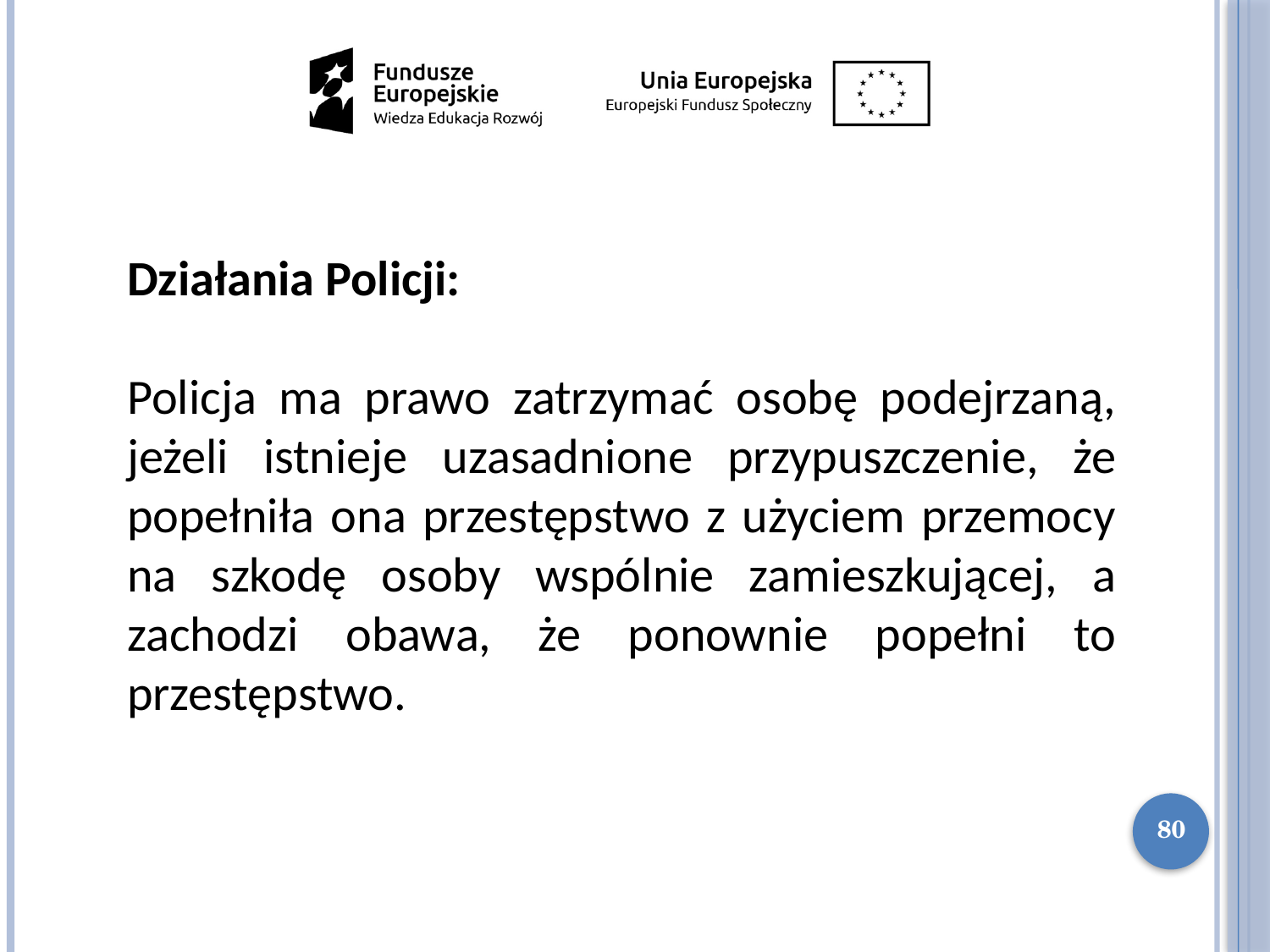

Działania Policji:

Policja ma prawo zatrzymać osobę podejrzaną, jeżeli istnieje uzasadnione przypuszczenie, że popełniła ona przestępstwo z użyciem przemocy na szkodę osoby wspólnie zamieszkującej, a zachodzi obawa, że ponownie popełni to przestępstwo.

80